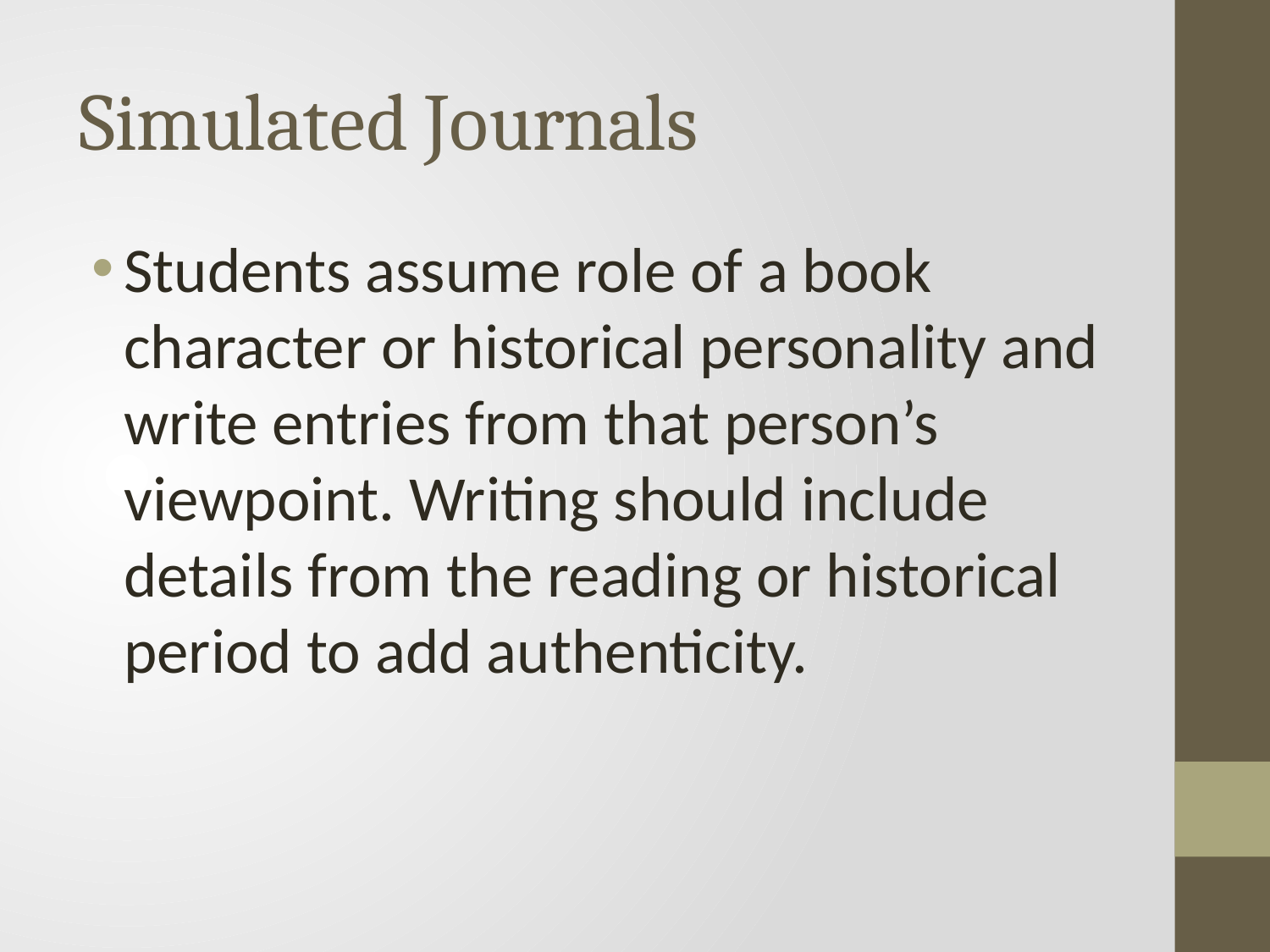

# Simulated Journals
Students assume role of a book character or historical personality and write entries from that person’s viewpoint. Writing should include details from the reading or historical period to add authenticity.